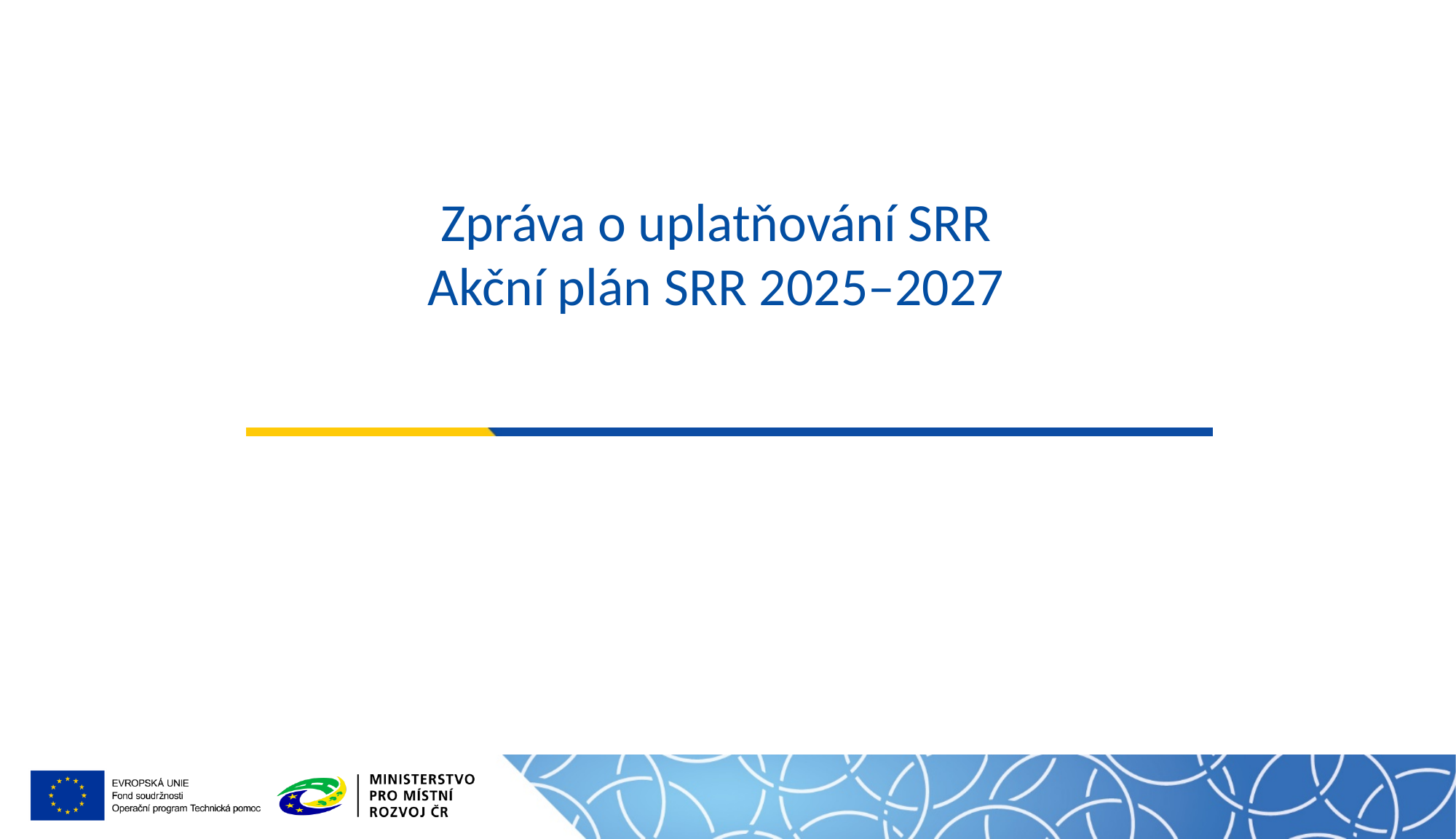

# Zpráva o uplatňování SRR Akční plán SRR 2025–2027